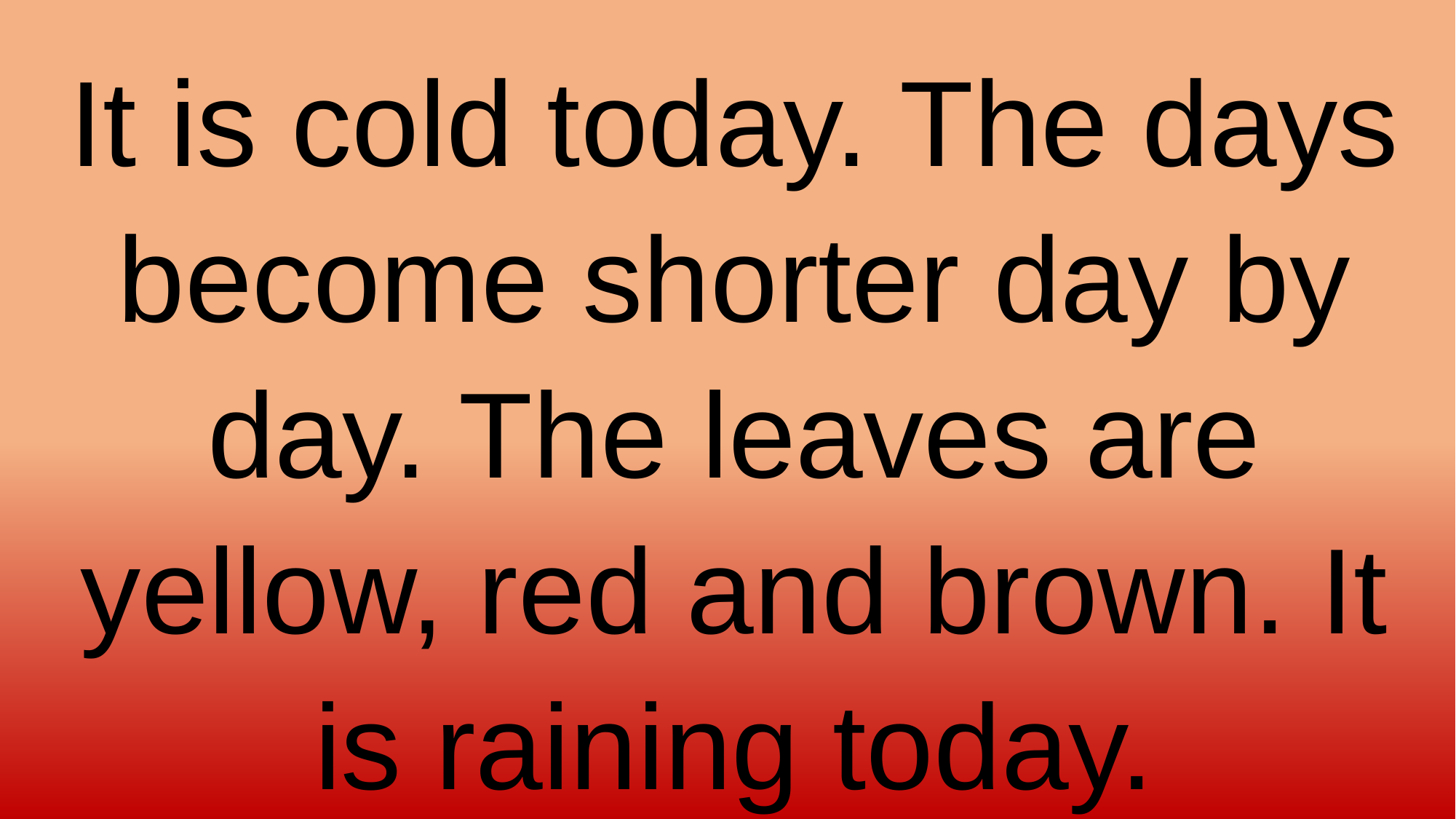

It is cold today. The days become shorter day by day. The leaves are yellow, red and brown. It is raining today.